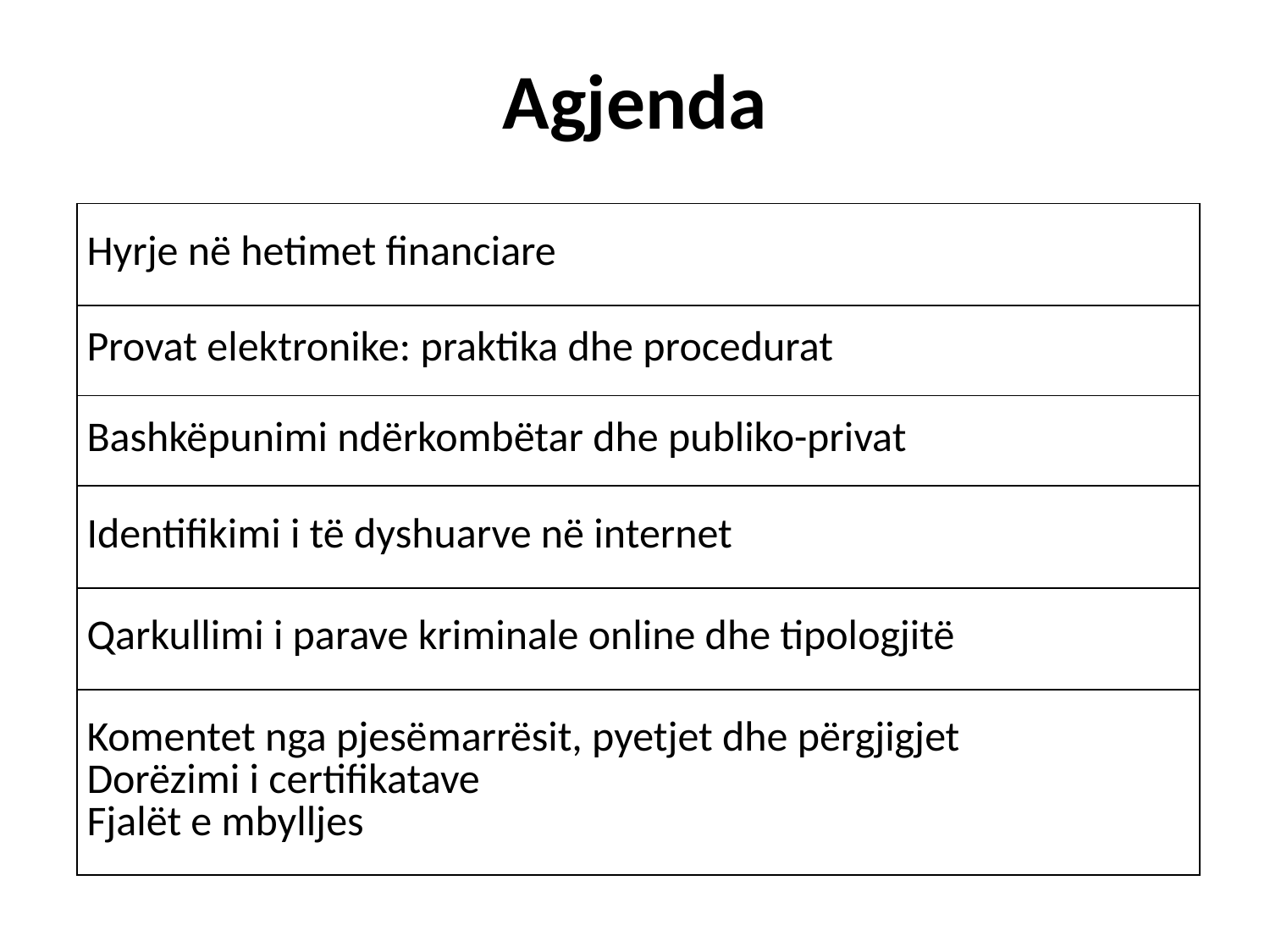

# Agjenda
| Hyrje në hetimet financiare |
| --- |
| Provat elektronike: praktika dhe procedurat |
| Bashkëpunimi ndërkombëtar dhe publiko-privat |
| Identifikimi i të dyshuarve në internet |
| Qarkullimi i parave kriminale online dhe tipologjitë |
| Komentet nga pjesëmarrësit, pyetjet dhe përgjigjet Dorëzimi i certifikatave Fjalët e mbylljes |